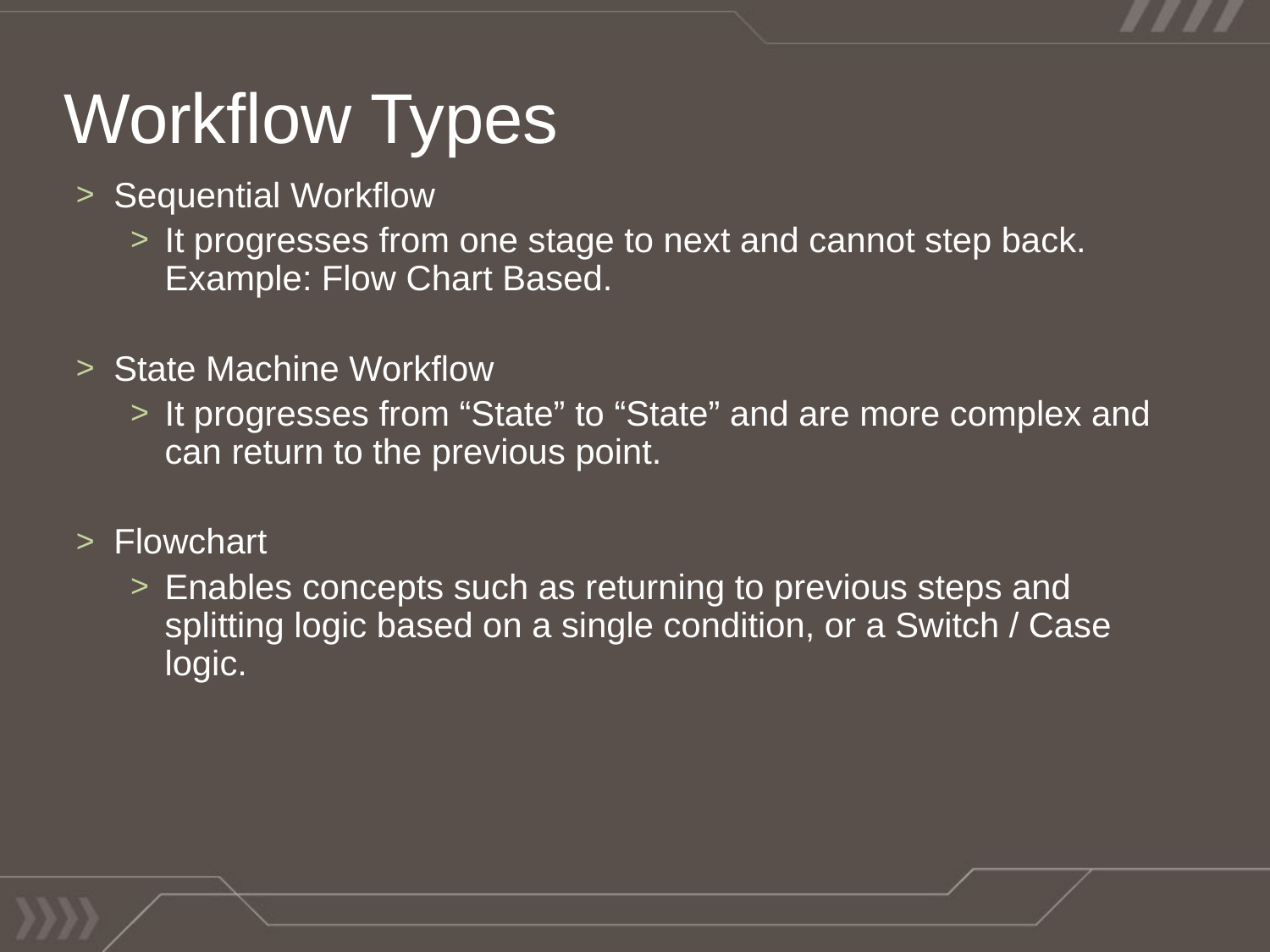

Workflow Types
Sequential Workflow
It progresses from one stage to next and cannot step back. Example: Flow Chart Based.

State Machine Workflow
It progresses from “State” to “State” and are more complex and can return to the previous point.

Flowchart
Enables concepts such as returning to previous steps and splitting logic based on a single condition, or a Switch / Case logic.